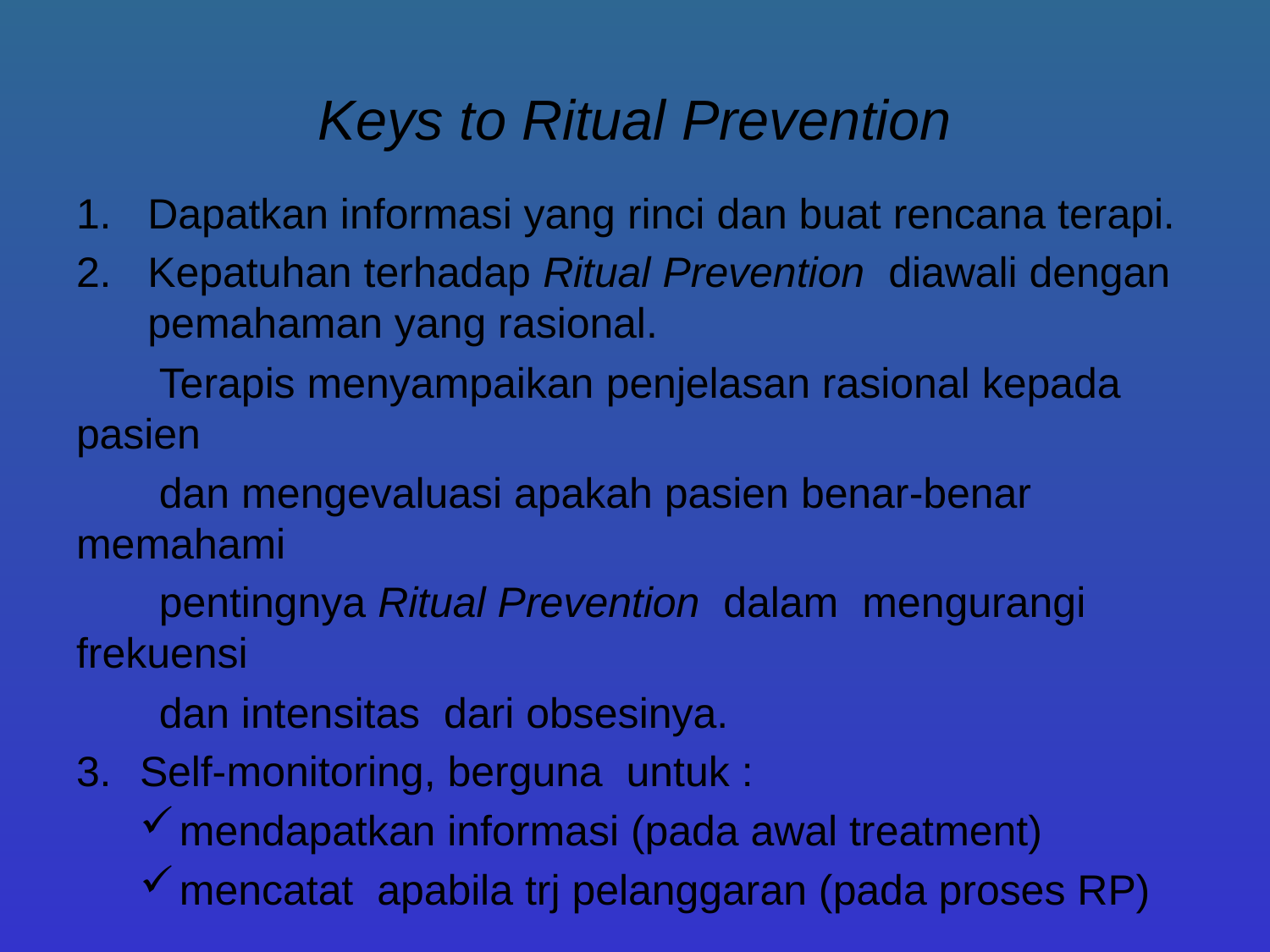

# Keys to Ritual Prevention
Dapatkan informasi yang rinci dan buat rencana terapi.
Kepatuhan terhadap Ritual Prevention  diawali dengan pemahaman yang rasional.
       Terapis menyampaikan penjelasan rasional kepada pasien
       dan mengevaluasi apakah pasien benar-benar memahami
       pentingnya Ritual Prevention  dalam  mengurangi frekuensi
       dan intensitas  dari obsesinya.
Self-monitoring, berguna  untuk :
mendapatkan informasi (pada awal treatment)
mencatat  apabila trj pelanggaran (pada proses RP)